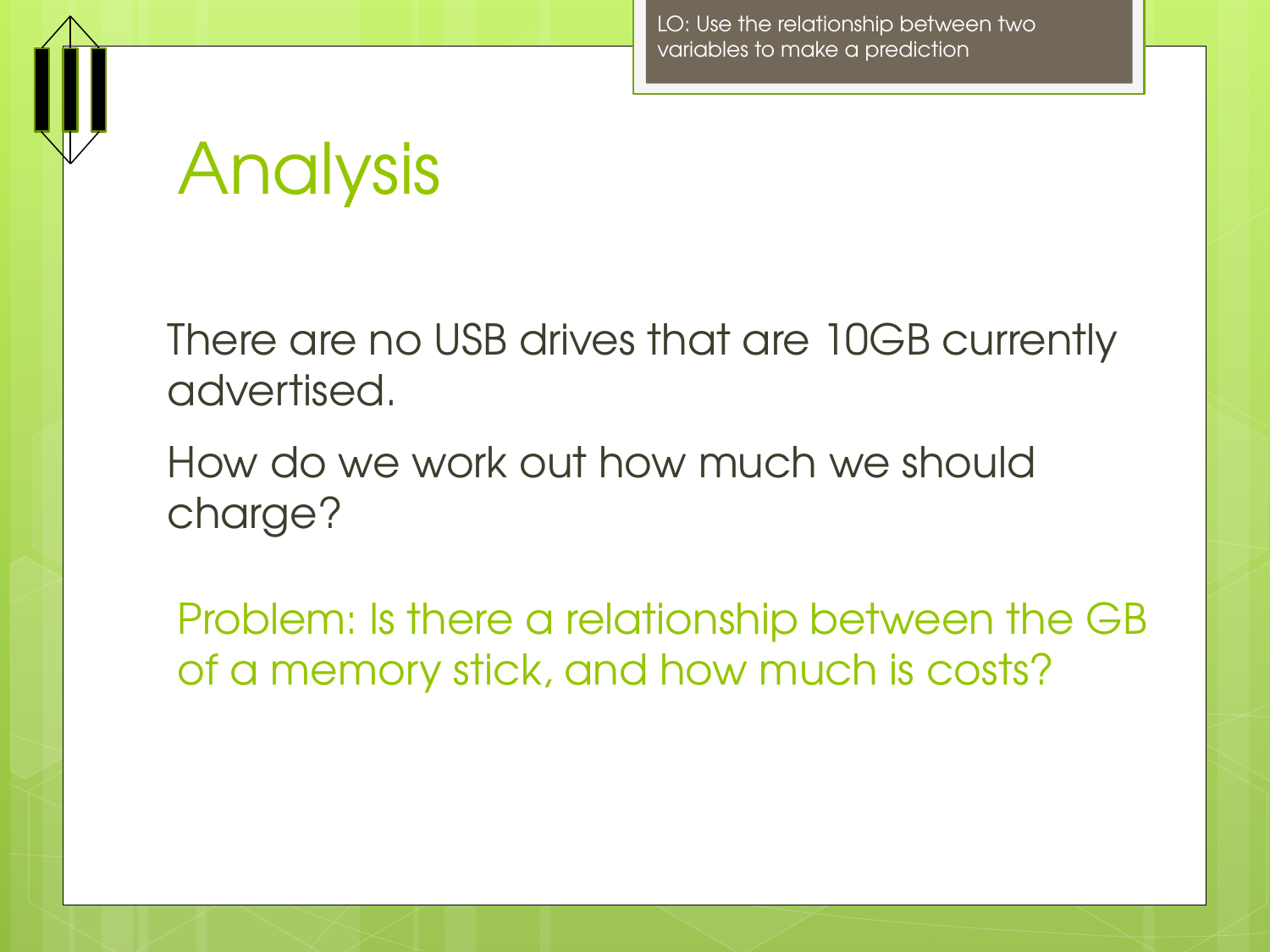

LO: Use the relationship between two variables to make a prediction

Analysis

There are no USB drives that are 10GB currently advertised.
How do we work out how much we should charge?
Problem: Is there a relationship between the GB of a memory stick, and how much is costs?